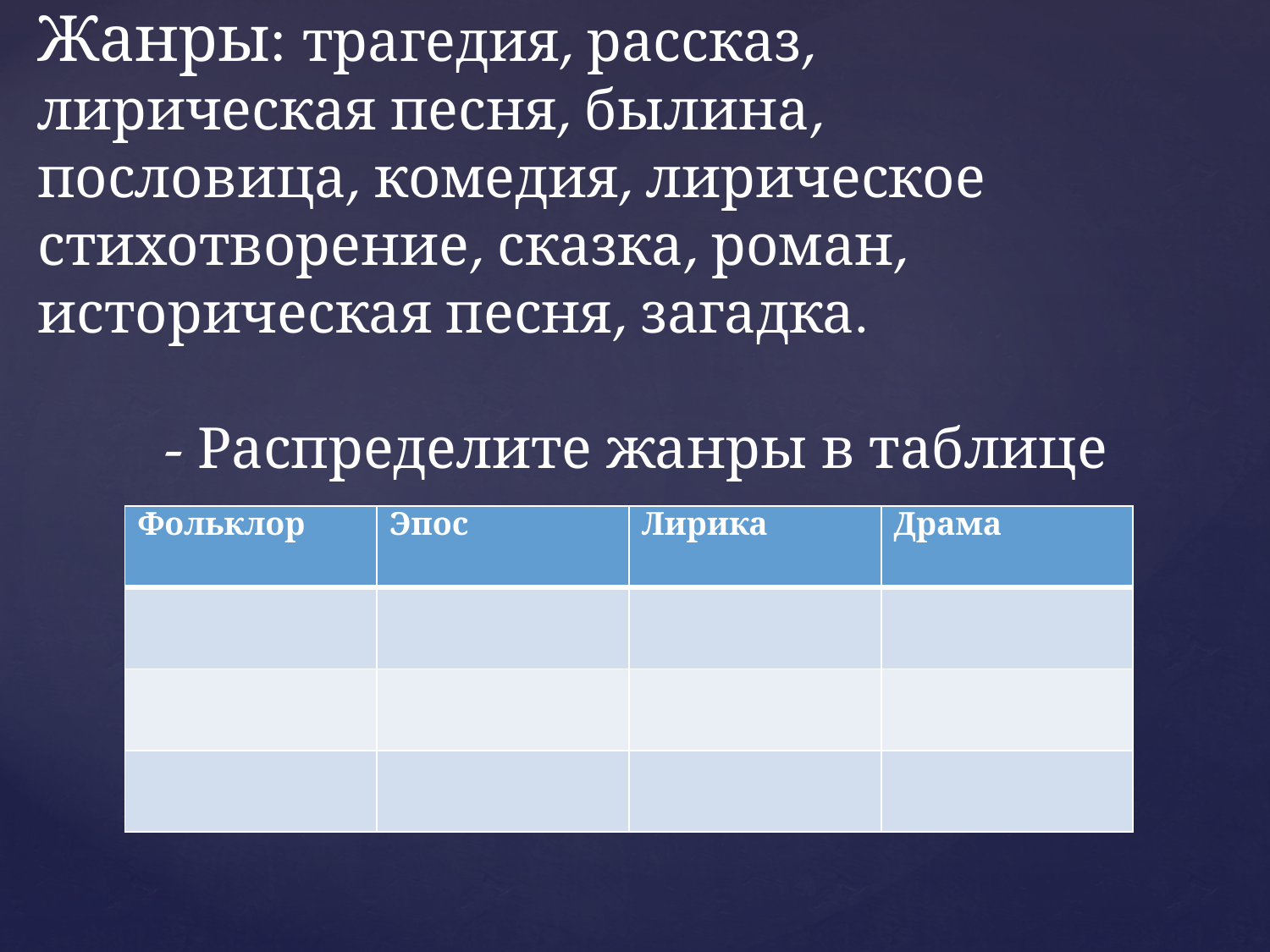

# Жанры: трагедия, рассказ, лирическая песня, былина, пословица, комедия, лирическое стихотворение, сказка, роман, историческая песня, загадка. - Распределите жанры в таблице
| Фольклор | Эпос | Лирика | Драма |
| --- | --- | --- | --- |
|  |  |  |  |
|  |  |  |  |
|  |  |  |  |